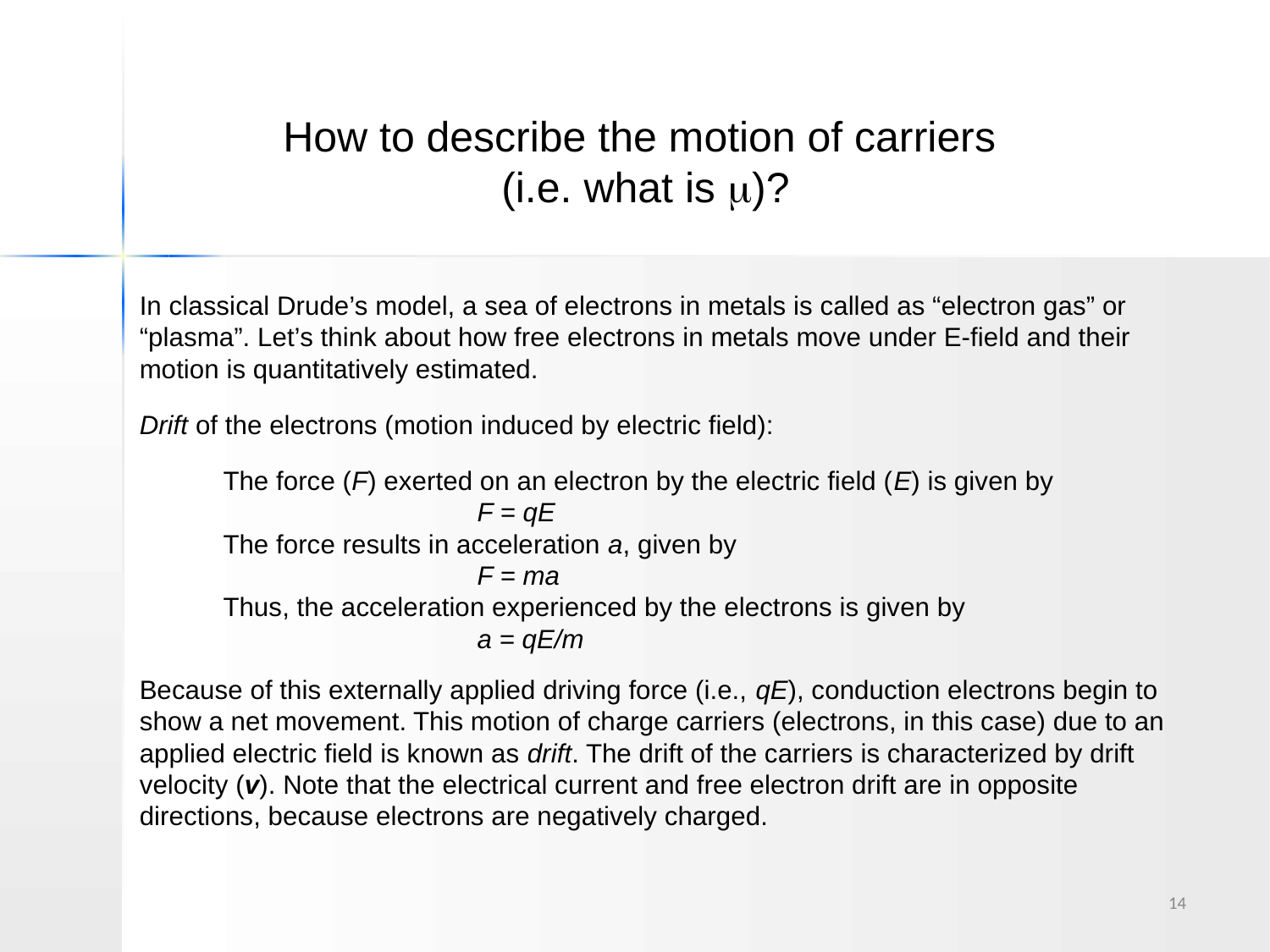

How to describe the motion of carriers
(i.e. what is μ)?
In classical Drude’s model, a sea of electrons in metals is called as “electron gas” or “plasma”. Let’s think about how free electrons in metals move under E-field and their motion is quantitatively estimated.
Drift of the electrons (motion induced by electric field):
The force (F) exerted on an electron by the electric field (E) is given by
		F = qE
The force results in acceleration a, given by
		F = ma
Thus, the acceleration experienced by the electrons is given by
		a = qE/m
Because of this externally applied driving force (i.e., qE), conduction electrons begin to show a net movement. This motion of charge carriers (electrons, in this case) due to an applied electric field is known as drift. The drift of the carriers is characterized by drift velocity (v). Note that the electrical current and free electron drift are in opposite directions, because electrons are negatively charged.